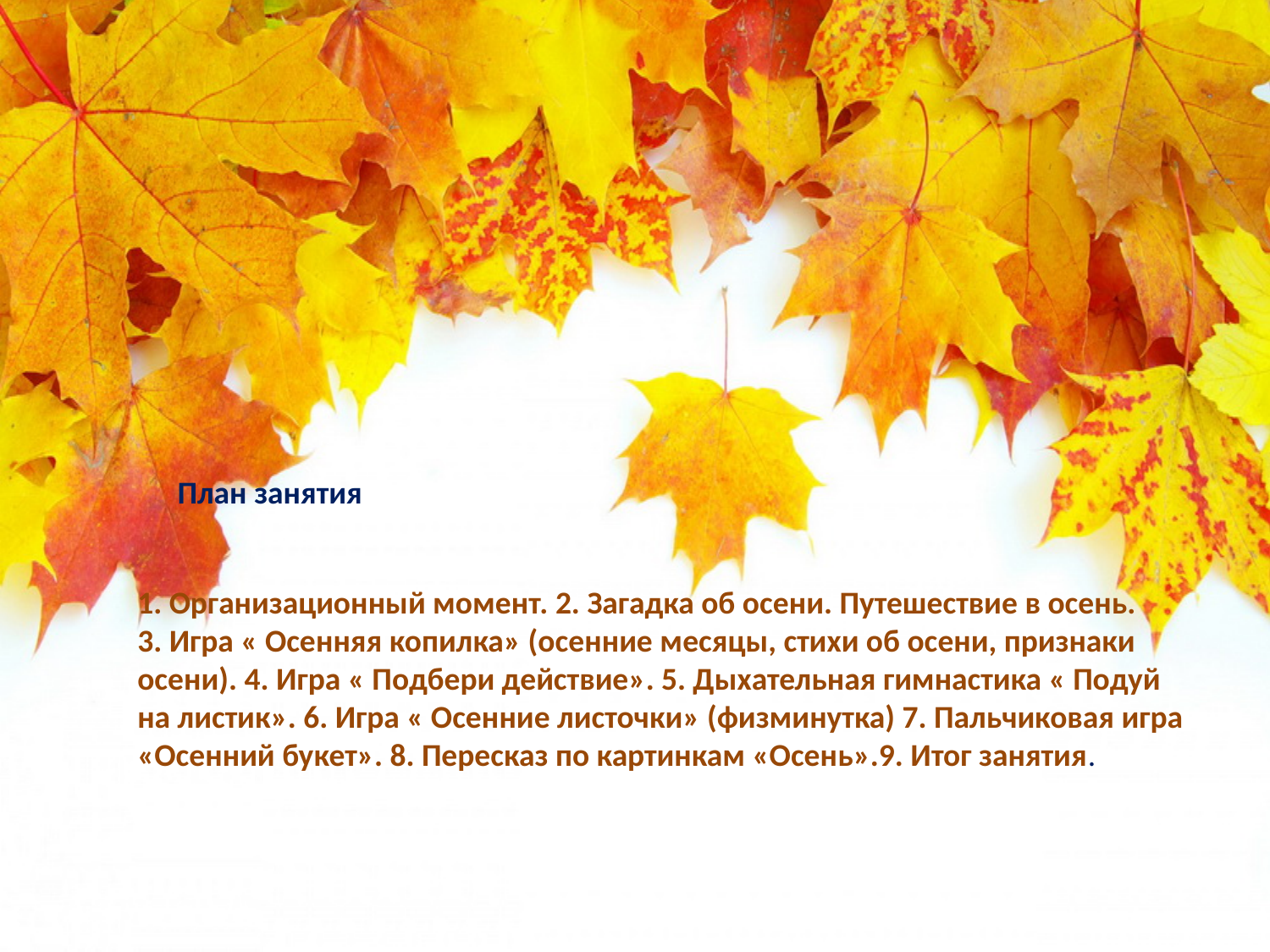

План занятия
1. Организационный момент. 2. Загадка об осени. Путешествие в осень.     3. Игра « Осенняя копилка» (осенние месяцы, стихи об осени, признаки осени). 4. Игра « Подбери действие». 5. Дыхательная гимнастика « Подуй на листик». 6. Игра « Осенние листочки» (физминутка) 7. Пальчиковая игра «Осенний букет». 8. Пересказ по картинкам «Осень».9. Итог занятия.